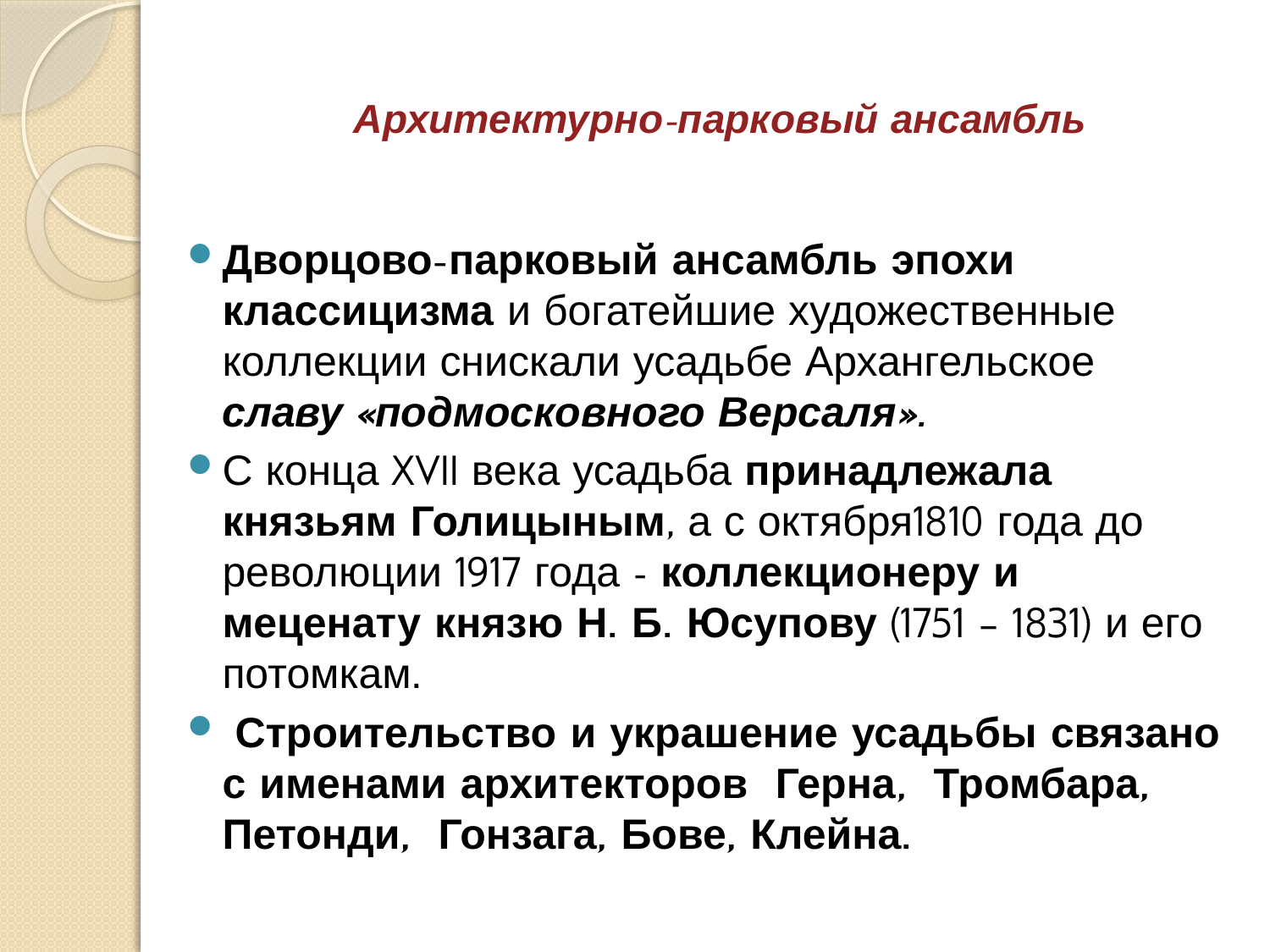

# Архитектурно-парковый ансамбль
Дворцово-парковый ансамбль эпохи классицизма и богатейшие художественные коллекции снискали усадьбе Архангельское славу «подмосковного Версаля».
С конца XVII века усадьба принадлежала князьям Голицыным, а с октября1810 года до революции 1917 года - коллекционеру и меценату князю Н. Б. Юсупову (1751 – 1831) и его потомкам.
 Строительство и украшение усадьбы связано с именами архитекторов  Герна,  Тромбара,  Петонди,  Гонзага, Бове, Клейна.